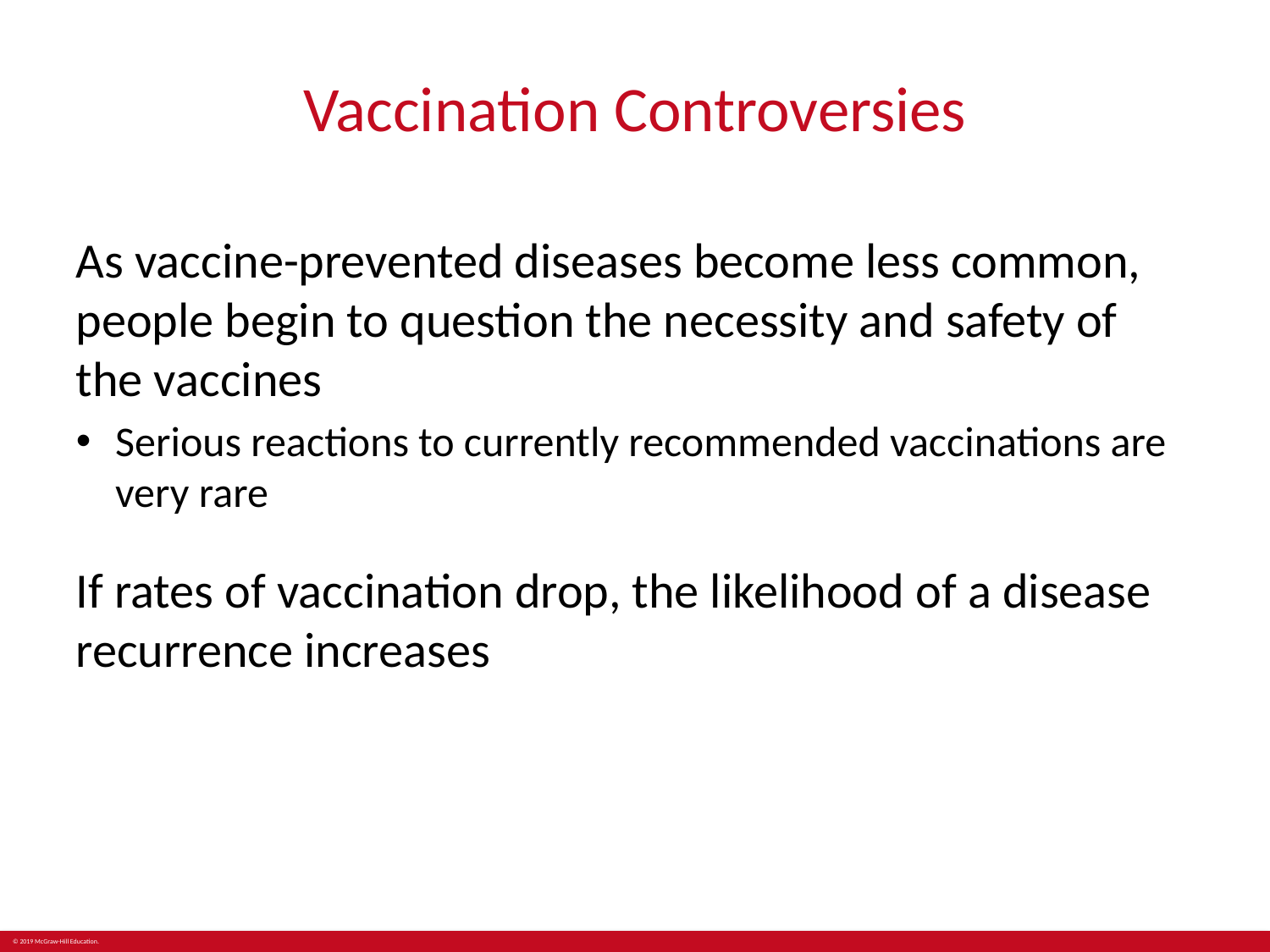

# Vaccination Controversies
As vaccine-prevented diseases become less common, people begin to question the necessity and safety of the vaccines
Serious reactions to currently recommended vaccinations are very rare
If rates of vaccination drop, the likelihood of a disease recurrence increases